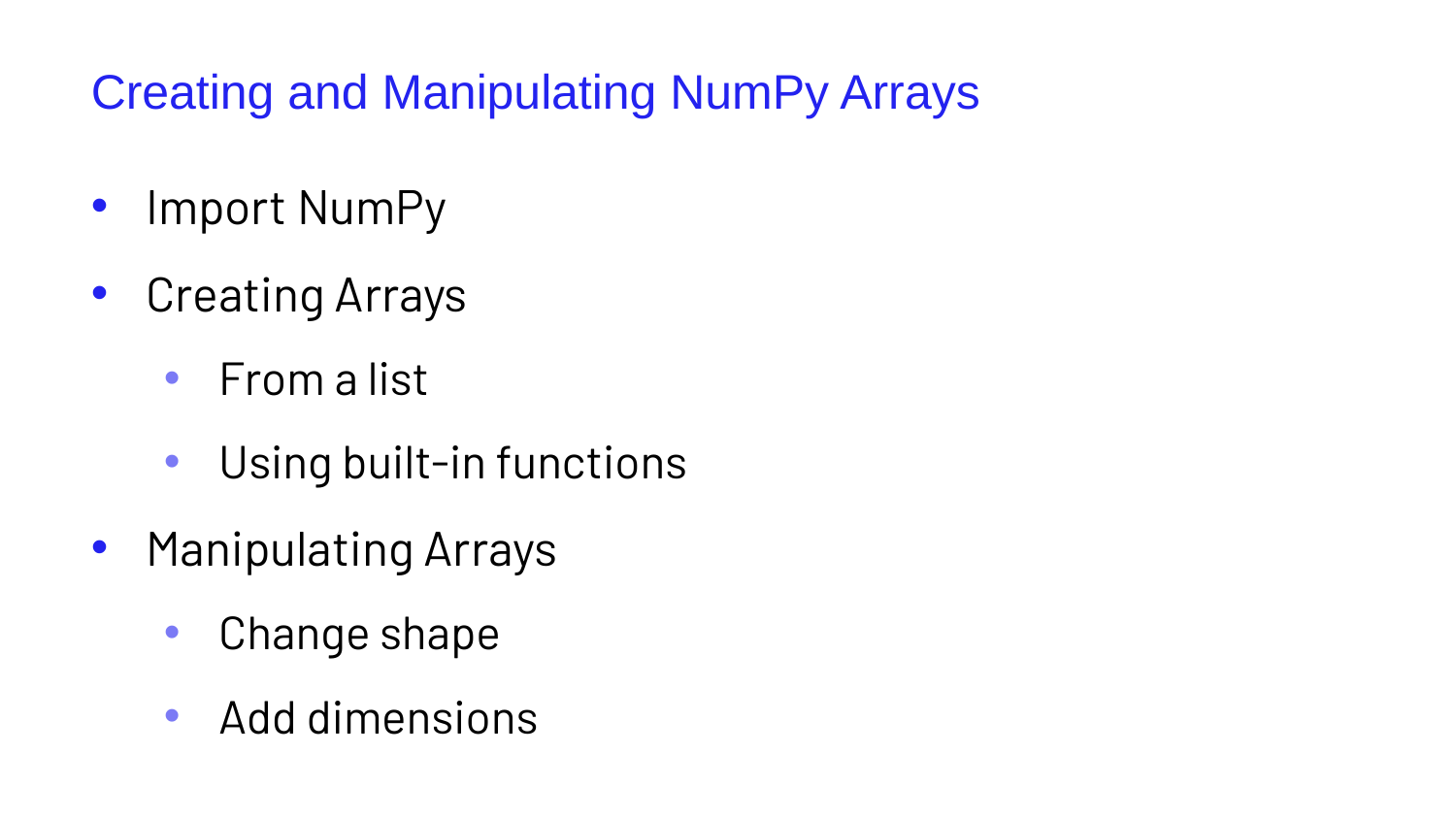

Creating and Manipulating NumPy Arrays
Import NumPy
Creating Arrays
From a list
Using built-in functions
Manipulating Arrays
Change shape
Add dimensions